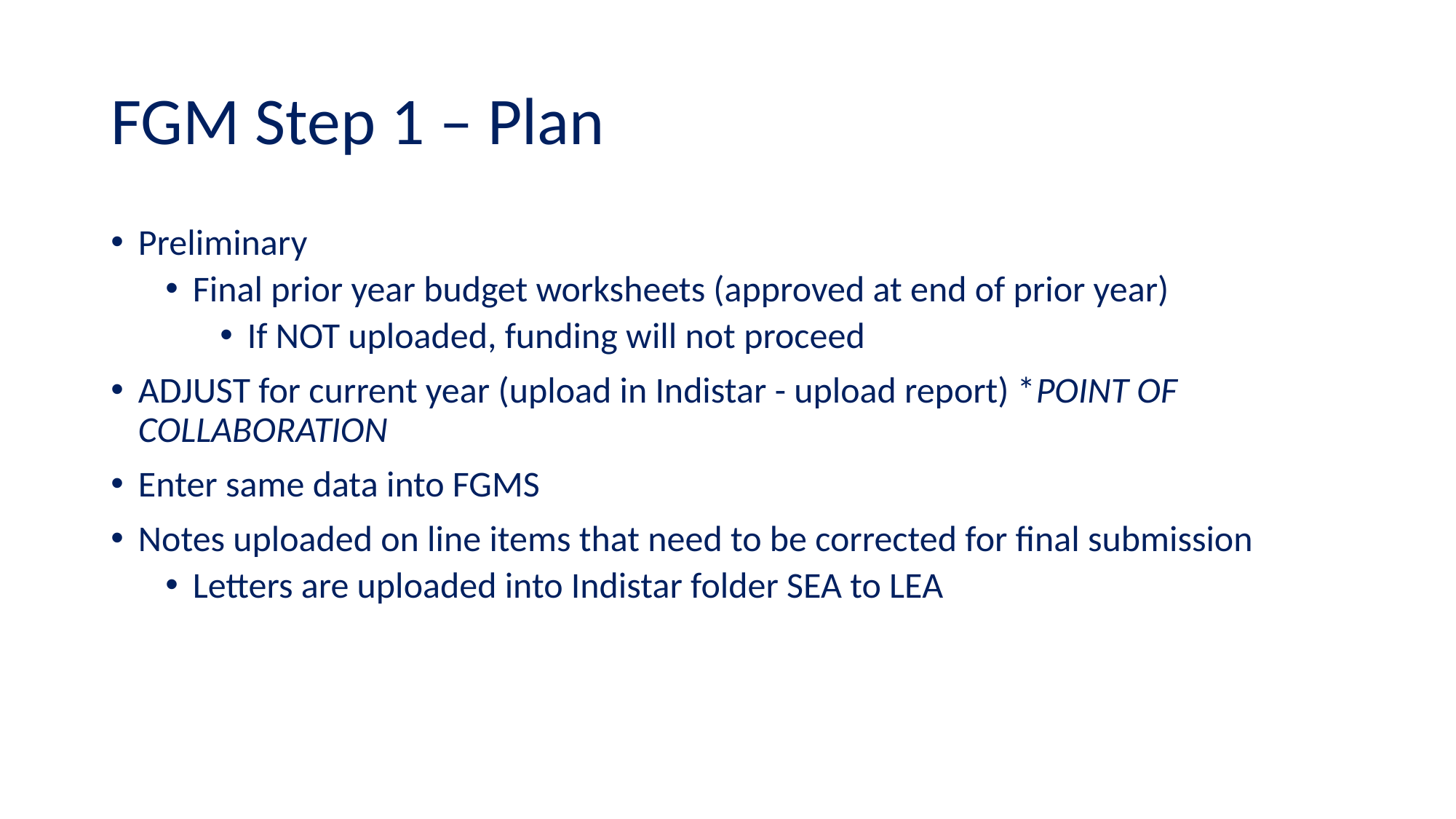

# FGM Step 1 – Plan
Preliminary
Final prior year budget worksheets (approved at end of prior year)
If NOT uploaded, funding will not proceed
ADJUST for current year (upload in Indistar - upload report) *POINT OF COLLABORATION
Enter same data into FGMS
Notes uploaded on line items that need to be corrected for final submission
Letters are uploaded into Indistar folder SEA to LEA